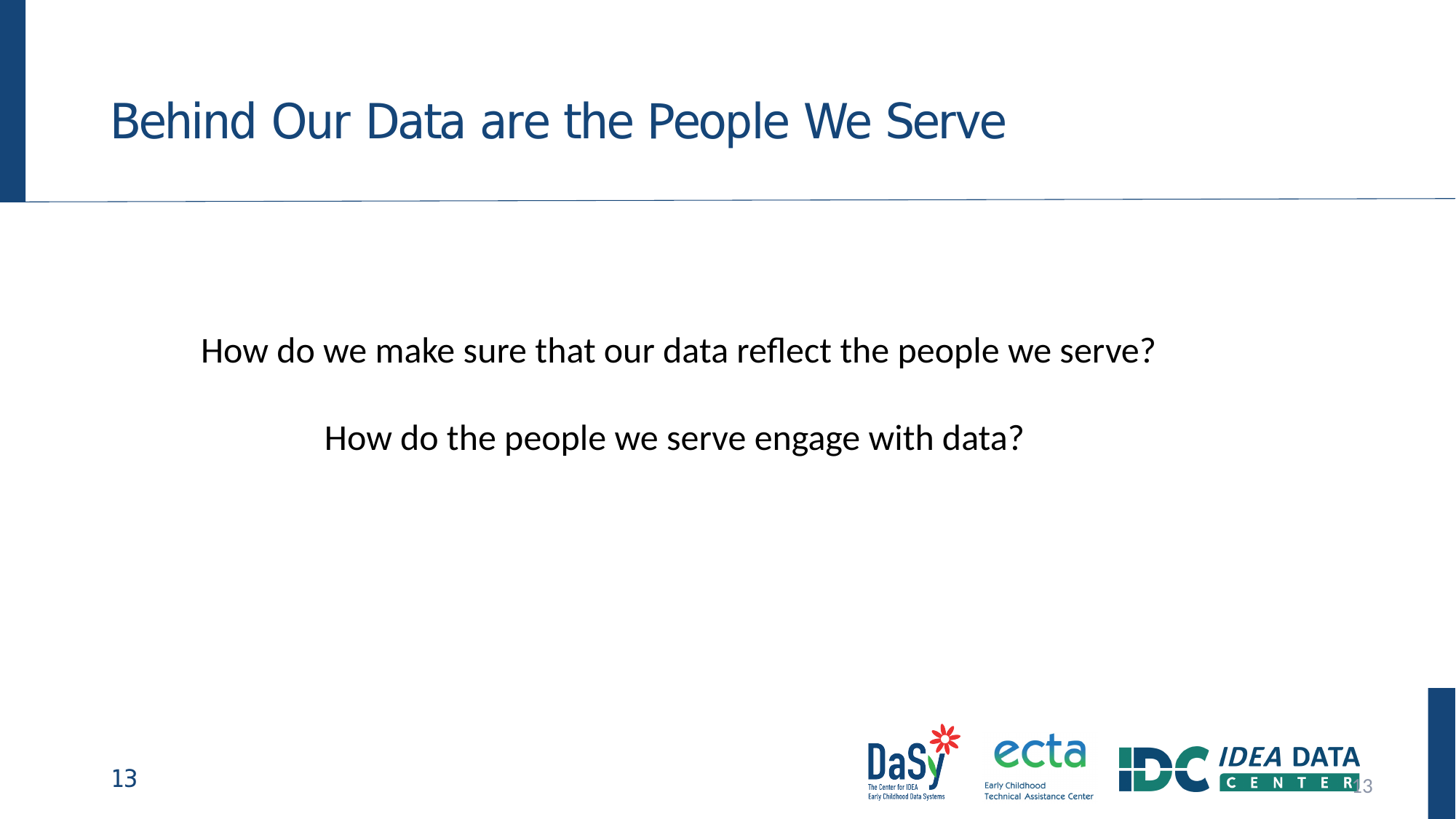

# Behind Our Data are the People We Serve
How do we make sure that our data reflect the people we serve?

How do the people we serve engage with data?

13